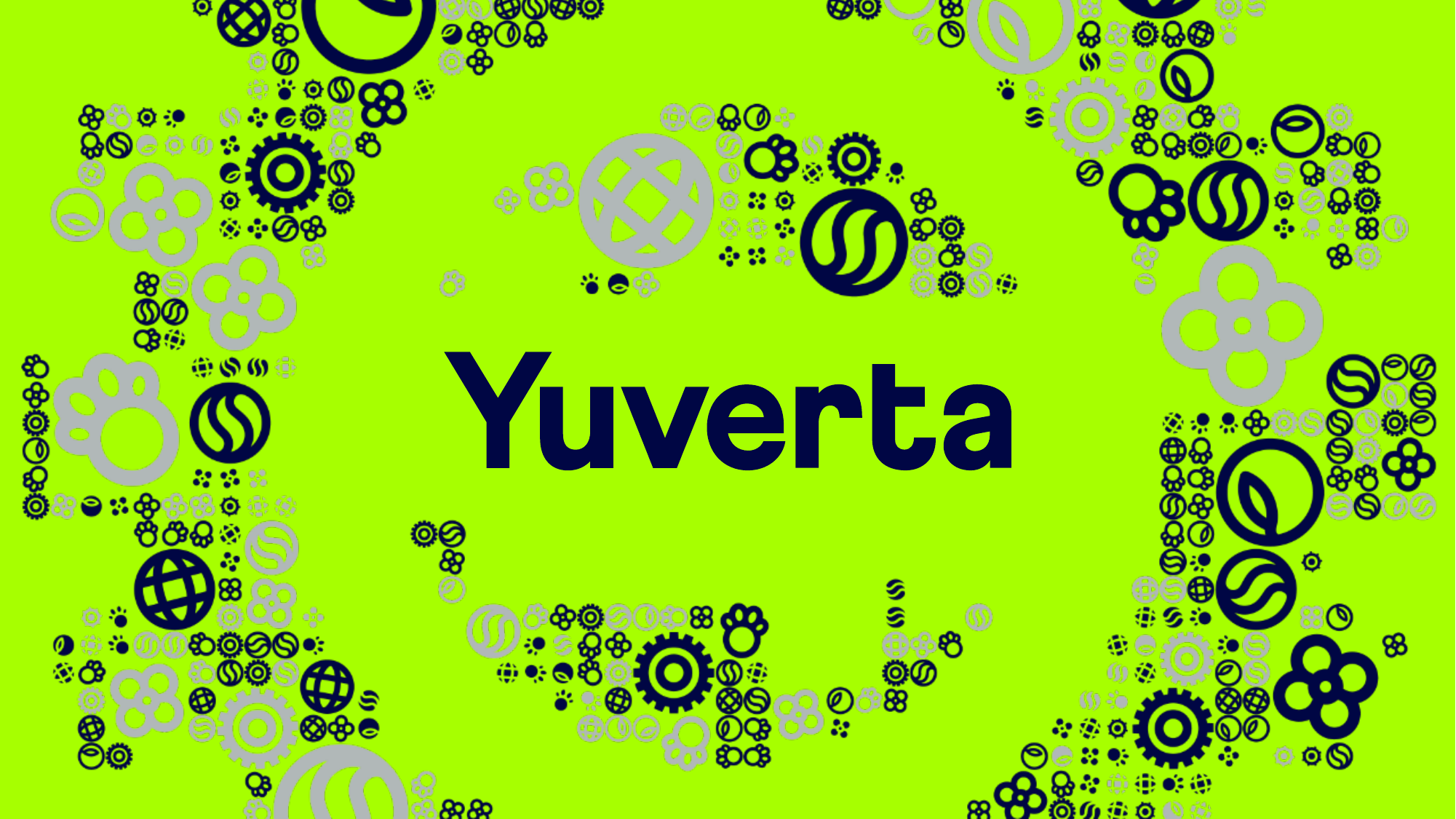

#
1
Onderwerp van de presentatie
5-12-2023